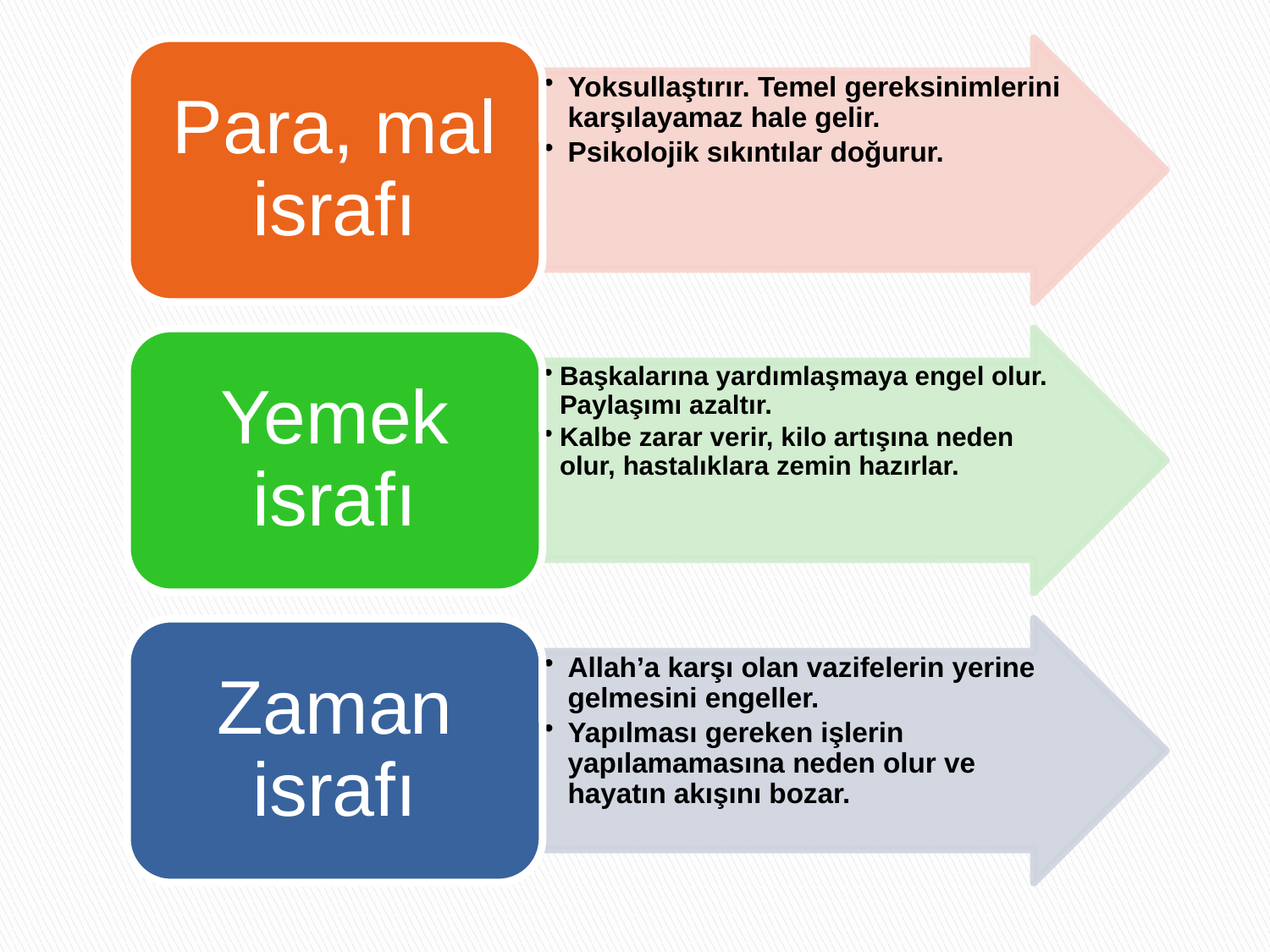

Yoksullaştırır. Temel gereksinimlerini karşılayamaz hale gelir.
Psikolojik sıkıntılar doğurur.
Para, mal israfı
Başkalarına yardımlaşmaya engel olur. Paylaşımı azaltır.
Kalbe zarar verir, kilo artışına neden olur, hastalıklara zemin hazırlar.
Yemek israfı
Allah’a karşı olan vazifelerin yerine gelmesini engeller.
Yapılması gereken işlerin yapılamamasına neden olur ve hayatın akışını bozar.

Zaman israfı